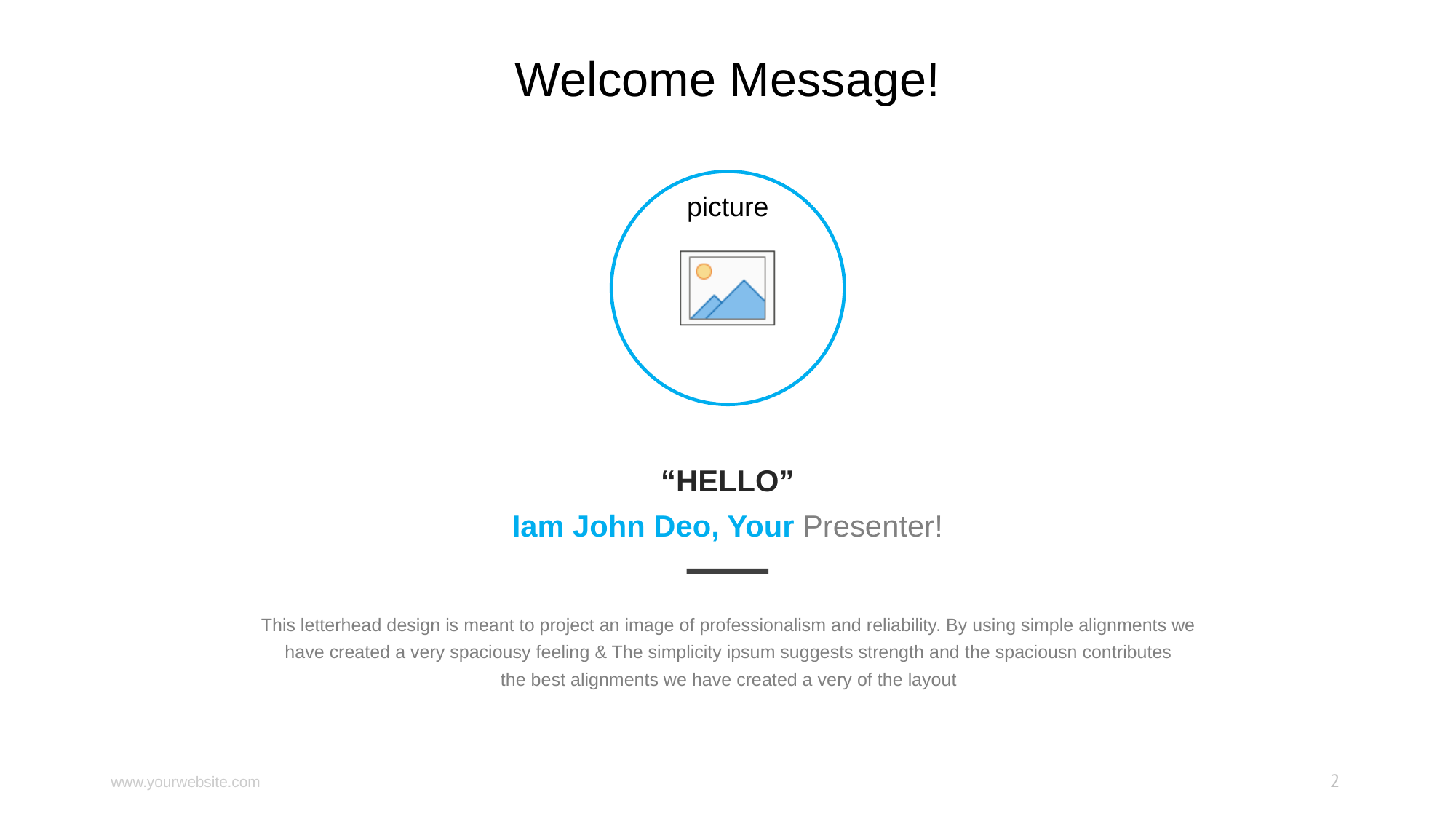

# Welcome Message!

“HELLO”
Iam John Deo, Your Presenter!

This letterhead design is meant to project an image of professionalism and reliability. By using simple alignments we
have created a very spaciousy feeling & The simplicity ipsum suggests strength and the spaciousn contributes
the best alignments we have created a very of the layout
www.yourwebsite.com
2